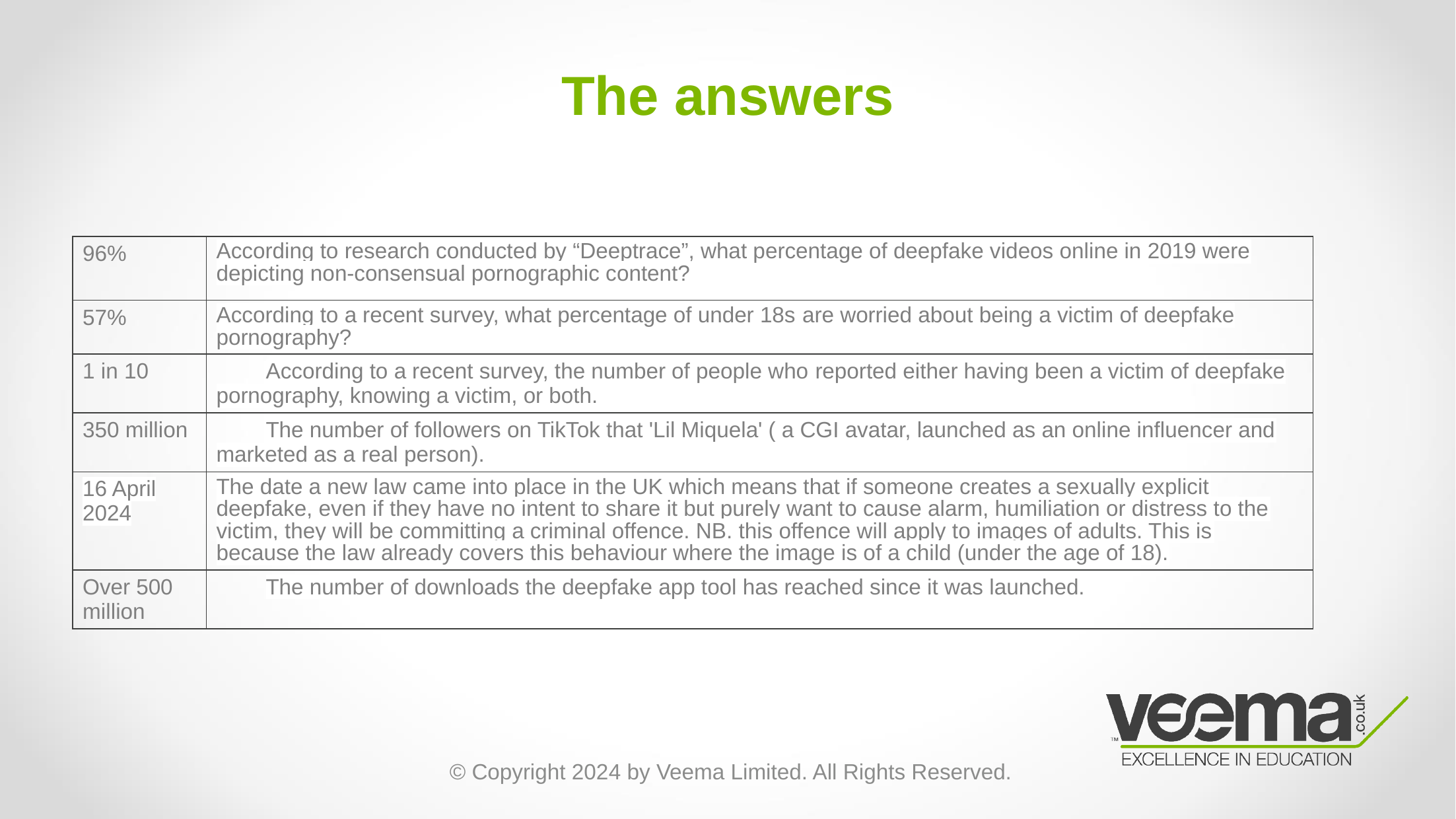

# The answers

| 96% | According to research conducted by “Deeptrace”, what percentage of deepfake videos online in 2019 were depicting non-consensual pornographic content? |
| --- | --- |
| 57% | According to a recent survey, what percentage of under 18s are worried about being a victim of deepfake pornography? |
| 1 in 10 | According to a recent survey, the number of people who reported either having been a victim of deepfake pornography, knowing a victim, or both. |
| 350 million | The number of followers on TikTok that 'Lil Miquela' ( a CGI avatar, launched as an online influencer and marketed as a real person). |
| 16 April 2024 | The date a new law came into place in the UK which means that if someone creates a sexually explicit deepfake, even if they have no intent to share it but purely want to cause alarm, humiliation or distress to the victim, they will be committing a criminal offence. NB. this offence will apply to images of adults. This is because the law already covers this behaviour where the image is of a child (under the age of 18). |
| Over 500 million | The number of downloads the deepfake app tool has reached since it was launched. |